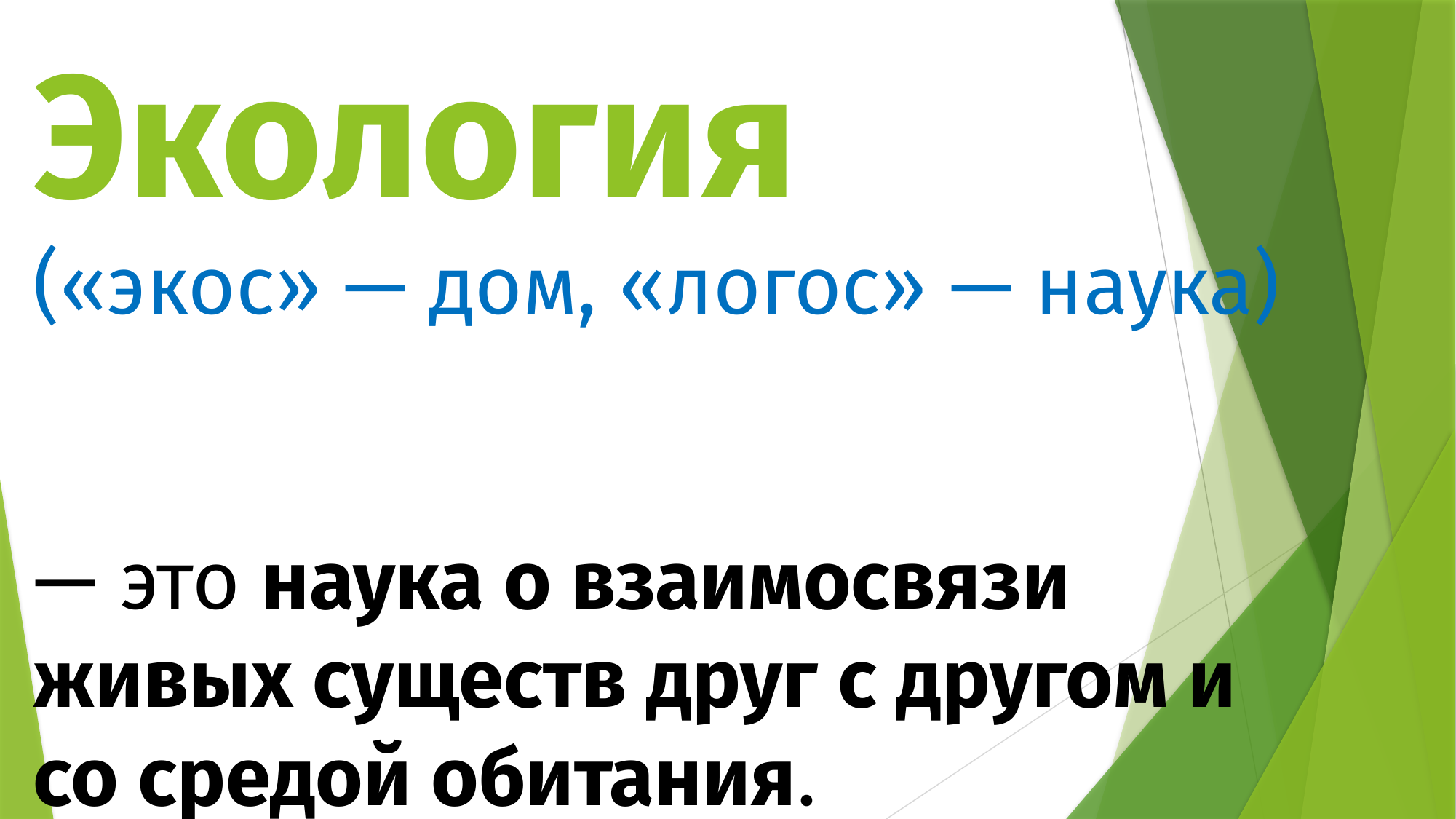

# Экология («экос» — дом, «логос» — наука) — это наука о взаимосвязи живых существ друг с другом и со средой обитания.